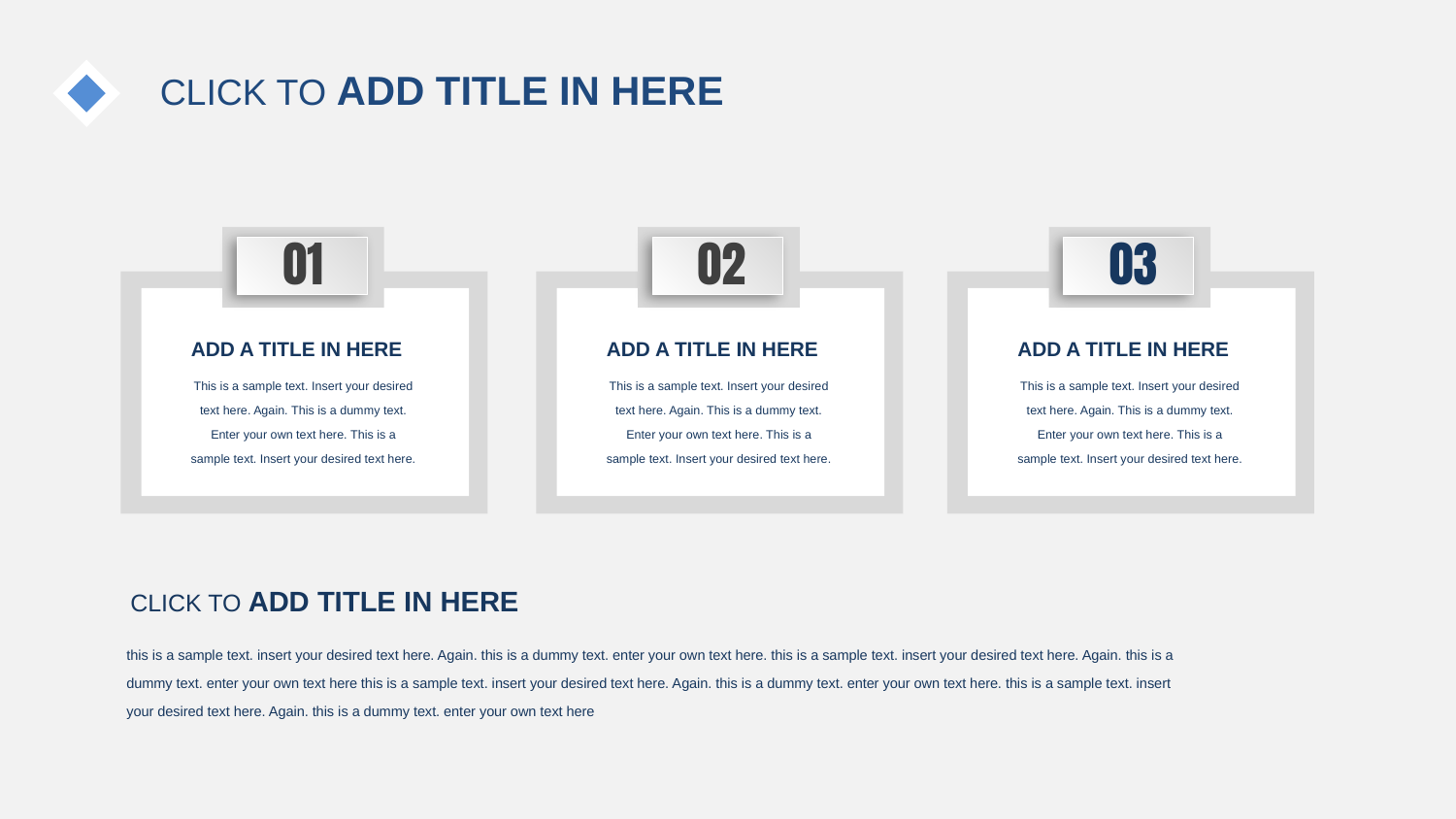

01

ADD A TITLE IN HERE
This is a sample text. Insert your desired text here. Again. This is a dummy text. Enter your own text here. This is a sample text. Insert your desired text here.

02

ADD A TITLE IN HERE
This is a sample text. Insert your desired text here. Again. This is a dummy text. Enter your own text here. This is a sample text. Insert your desired text here.

03

ADD A TITLE IN HERE
This is a sample text. Insert your desired text here. Again. This is a dummy text. Enter your own text here. This is a sample text. Insert your desired text here.
CLICK TO ADD TITLE IN HERE
this is a sample text. insert your desired text here. Again. this is a dummy text. enter your own text here. this is a sample text. insert your desired text here. Again. this is a dummy text. enter your own text here this is a sample text. insert your desired text here. Again. this is a dummy text. enter your own text here. this is a sample text. insert your desired text here. Again. this is a dummy text. enter your own text here